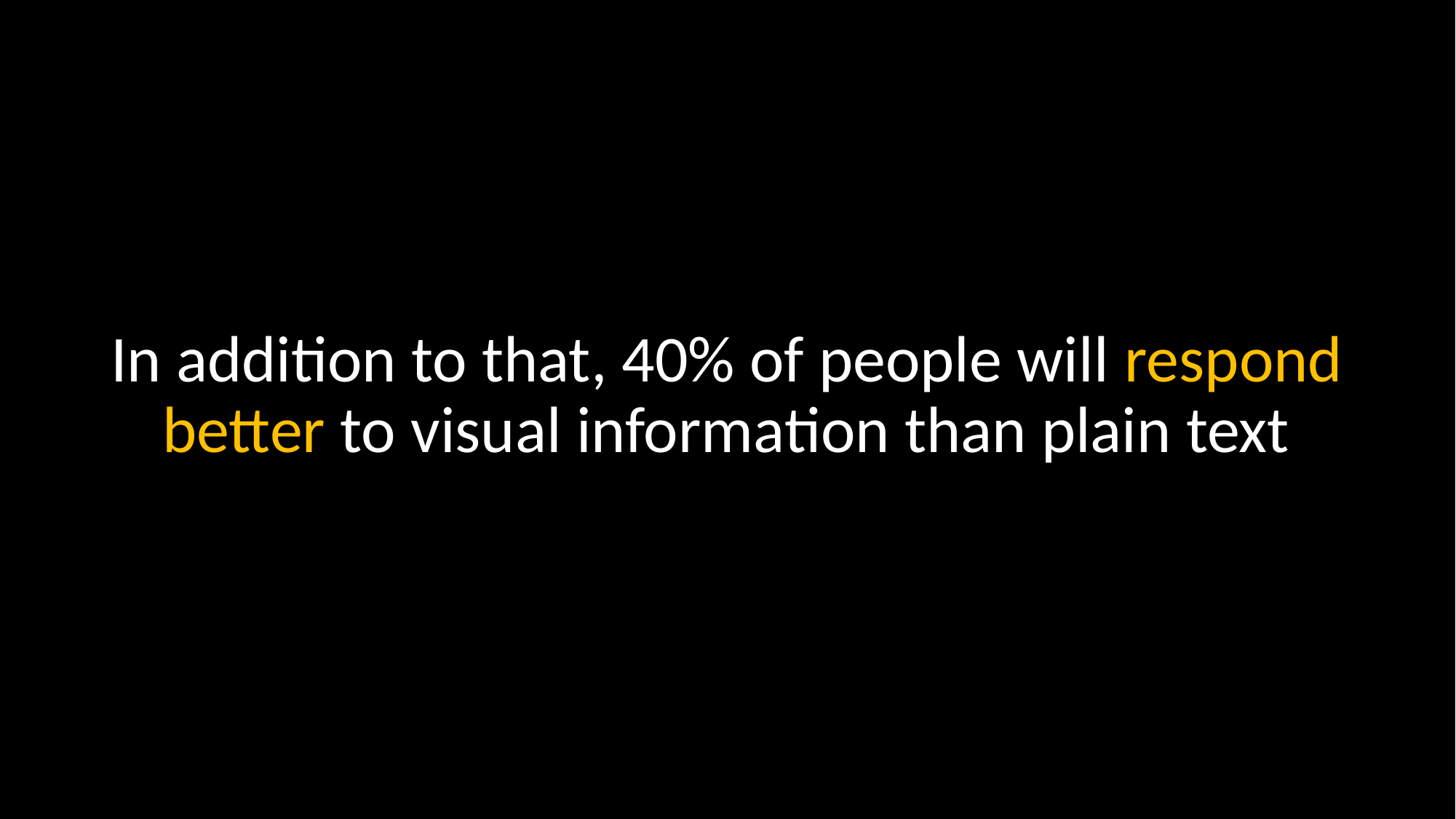

In addition to that, 40% of people will respond better to visual information than plain text